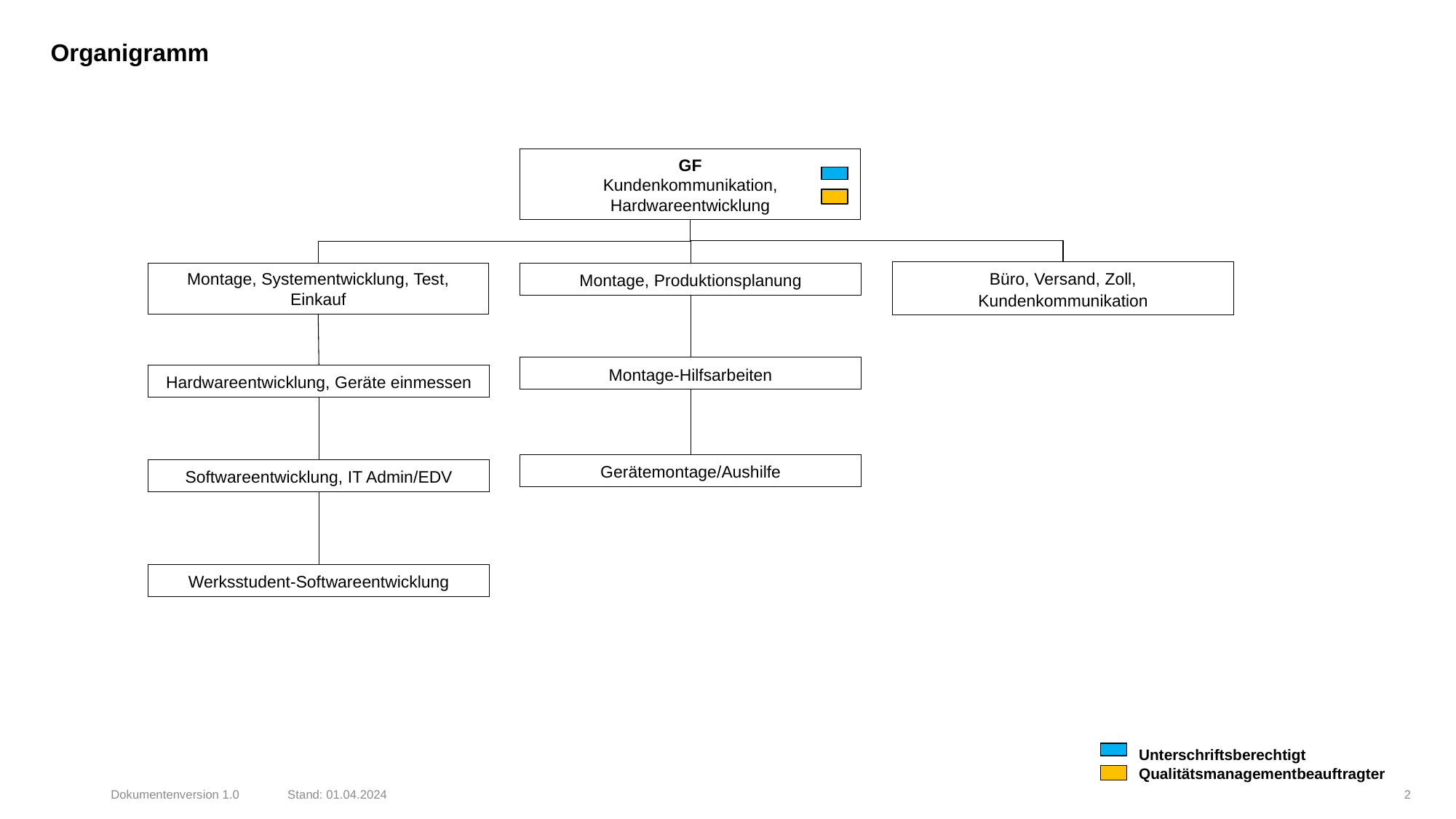

Organigramm
GF
Kundenkommunikation, Hardwareentwicklung

Büro, Versand, Zoll, Kundenkommunikation
Montage, Systementwicklung, Test, Einkauf
Montage, Produktionsplanung
Montage-Hilfsarbeiten
Hardwareentwicklung, Geräte einmessen
Gerätemontage/Aushilfe
Softwareentwicklung, IT Admin/EDV
Werksstudent-Softwareentwicklung
Unterschriftsberechtigt
Qualitätsmanagementbeauftragter

Dokumentenversion 1.0              Stand: 01.04.2024
2